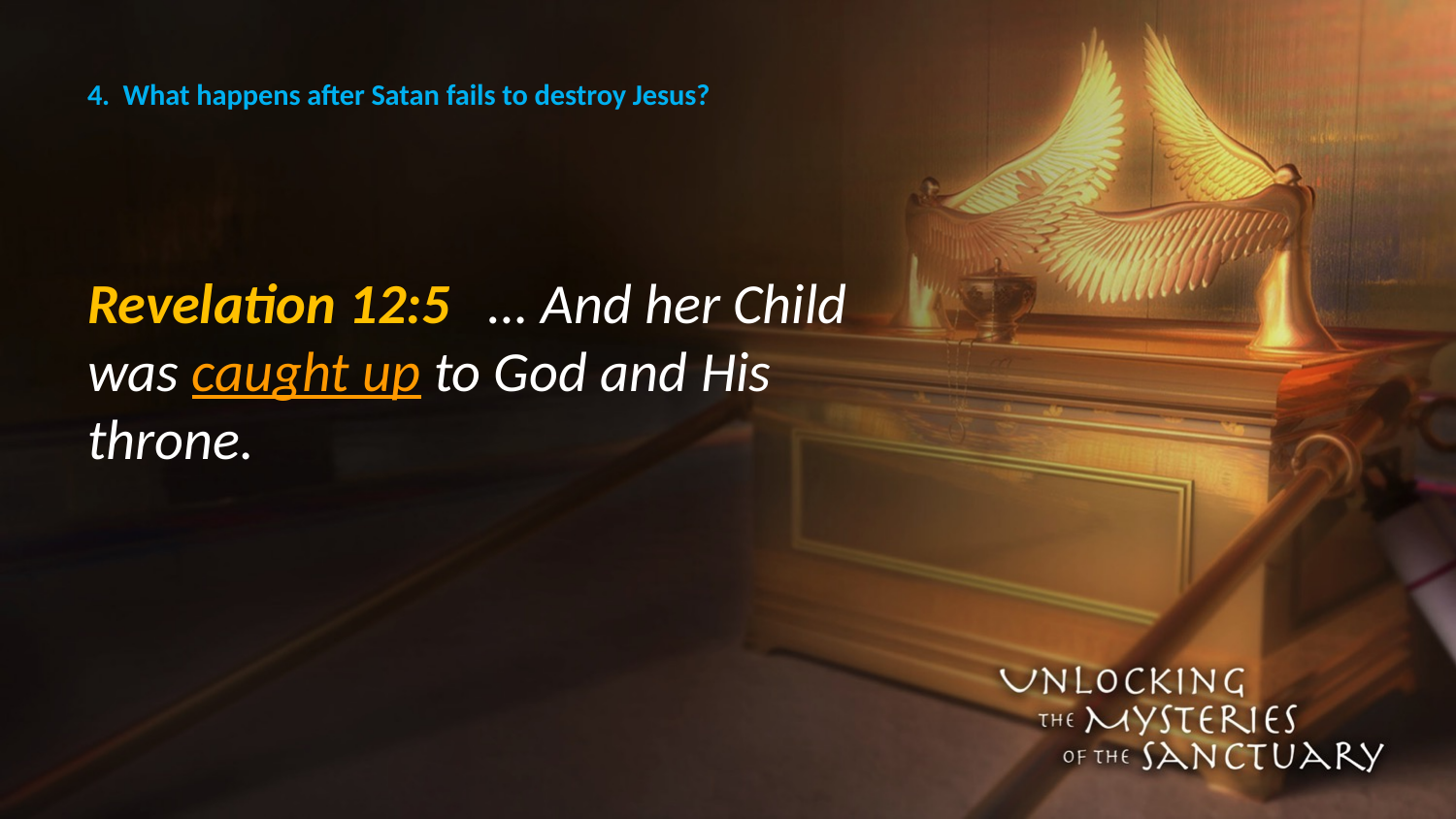

# 4.  What happens after Satan fails to destroy Jesus?

Revelation 12:5   … And her Child was caught up to God and His throne.